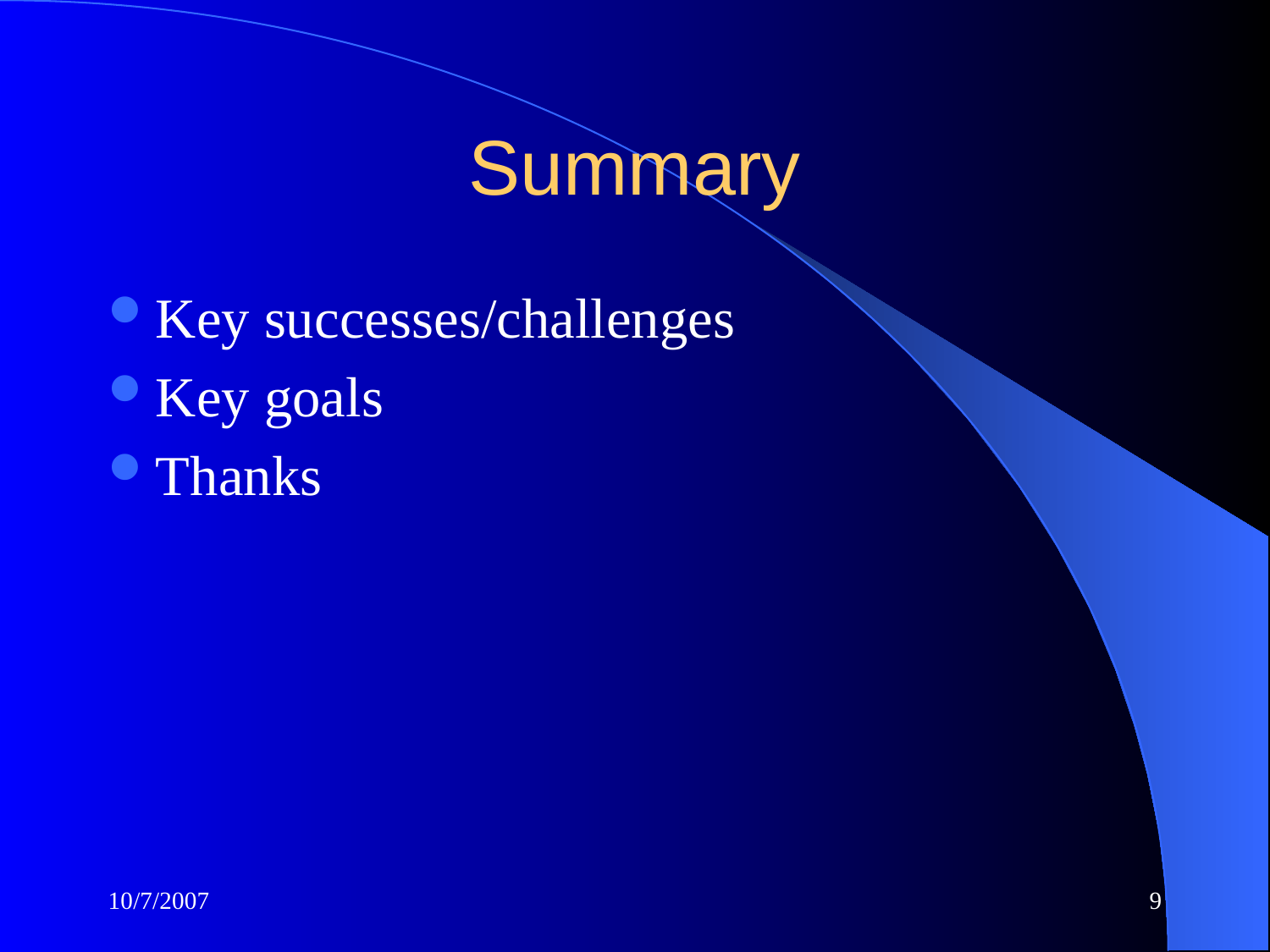

# Summary
Key successes/challenges
Key goals
Thanks
10/7/2007
9